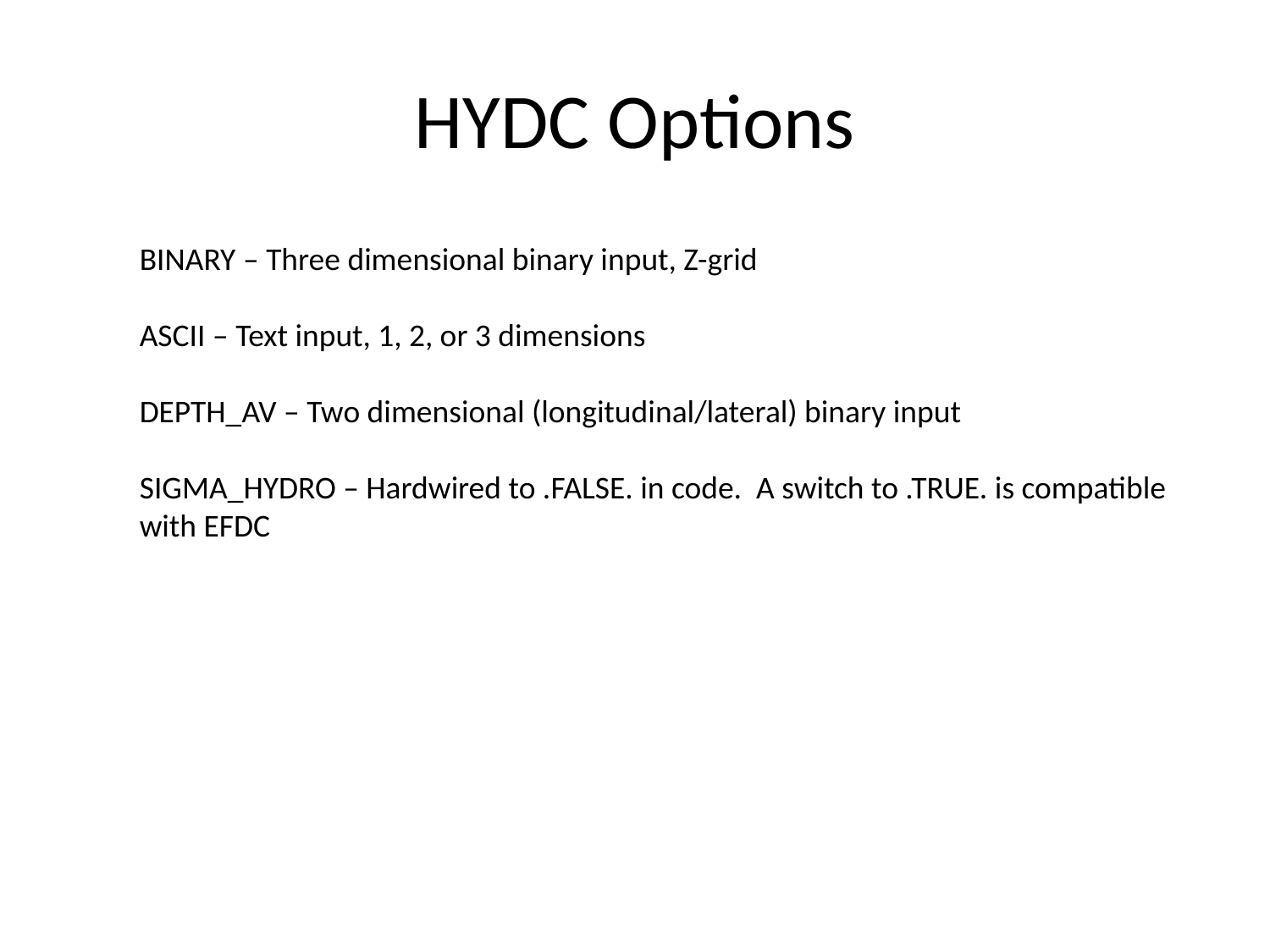

# HYDC Options
BINARY – Three dimensional binary input, Z-grid

ASCII – Text input, 1, 2, or 3 dimensions

DEPTH_AV – Two dimensional (longitudinal/lateral) binary input

SIGMA_HYDRO – Hardwired to .FALSE. in code.  A switch to .TRUE. is compatible with EFDC